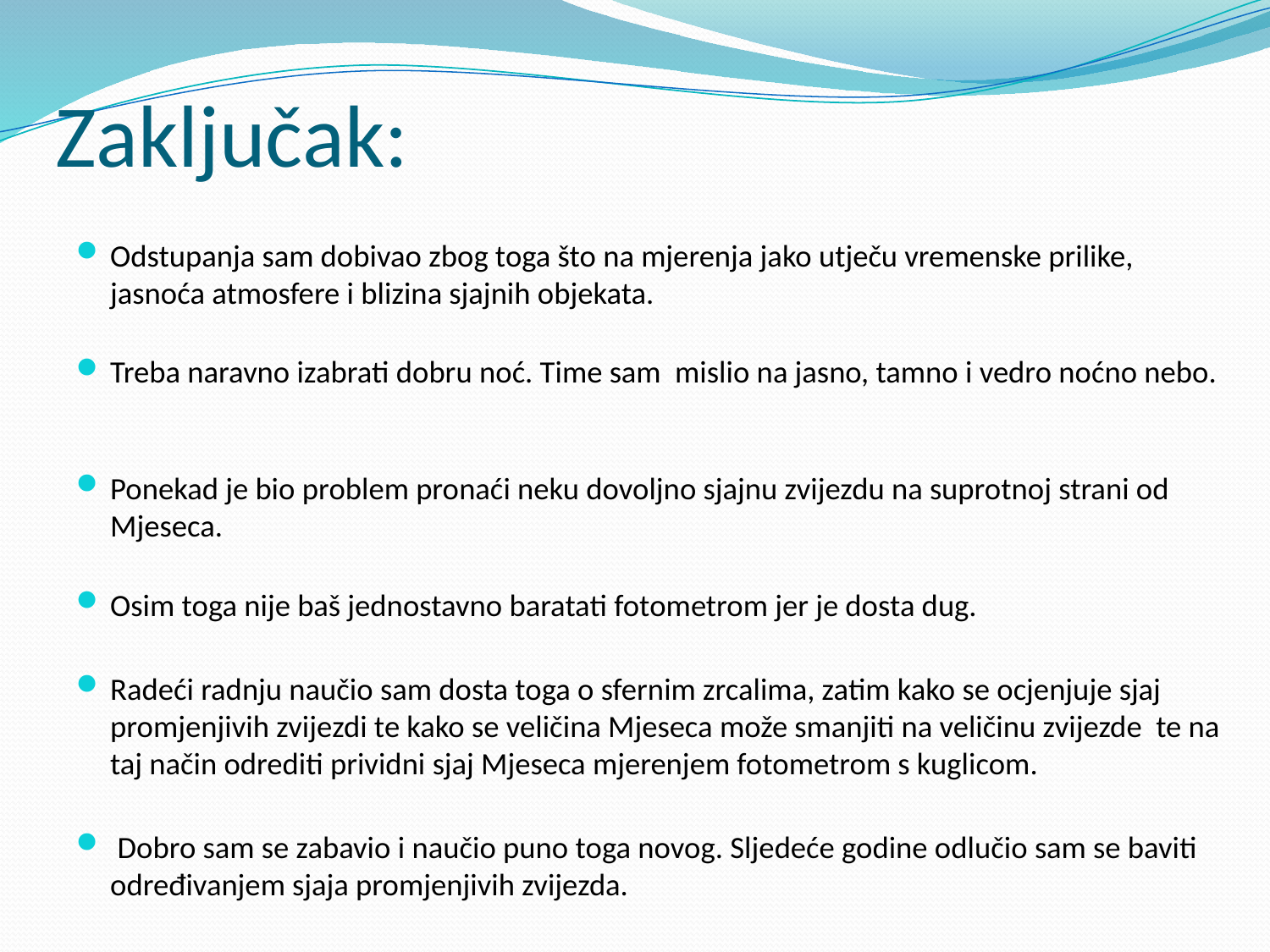

# Zaključak:

Odstupanja sam dobivao zbog toga što na mjerenja jako utječu vremenske prilike, jasnoća atmosfere i blizina sjajnih objekata.

Treba naravno izabrati dobru noć. Time sam  mislio na jasno, tamno i vedro noćno nebo.

Ponekad je bio problem pronaći neku dovoljno sjajnu zvijezdu na suprotnoj strani od Mjeseca.

Osim toga nije baš jednostavno baratati fotometrom jer je dosta dug.

Radeći radnju naučio sam dosta toga o sfernim zrcalima, zatim kako se ocjenjuje sjaj promjenjivih zvijezdi te kako se veličina Mjeseca može smanjiti na veličinu zvijezde  te na taj način odrediti prividni sjaj Mjeseca mjerenjem fotometrom s kuglicom.

 Dobro sam se zabavio i naučio puno toga novog. Sljedeće godine odlučio sam se baviti određivanjem sjaja promjenjivih zvijezda.